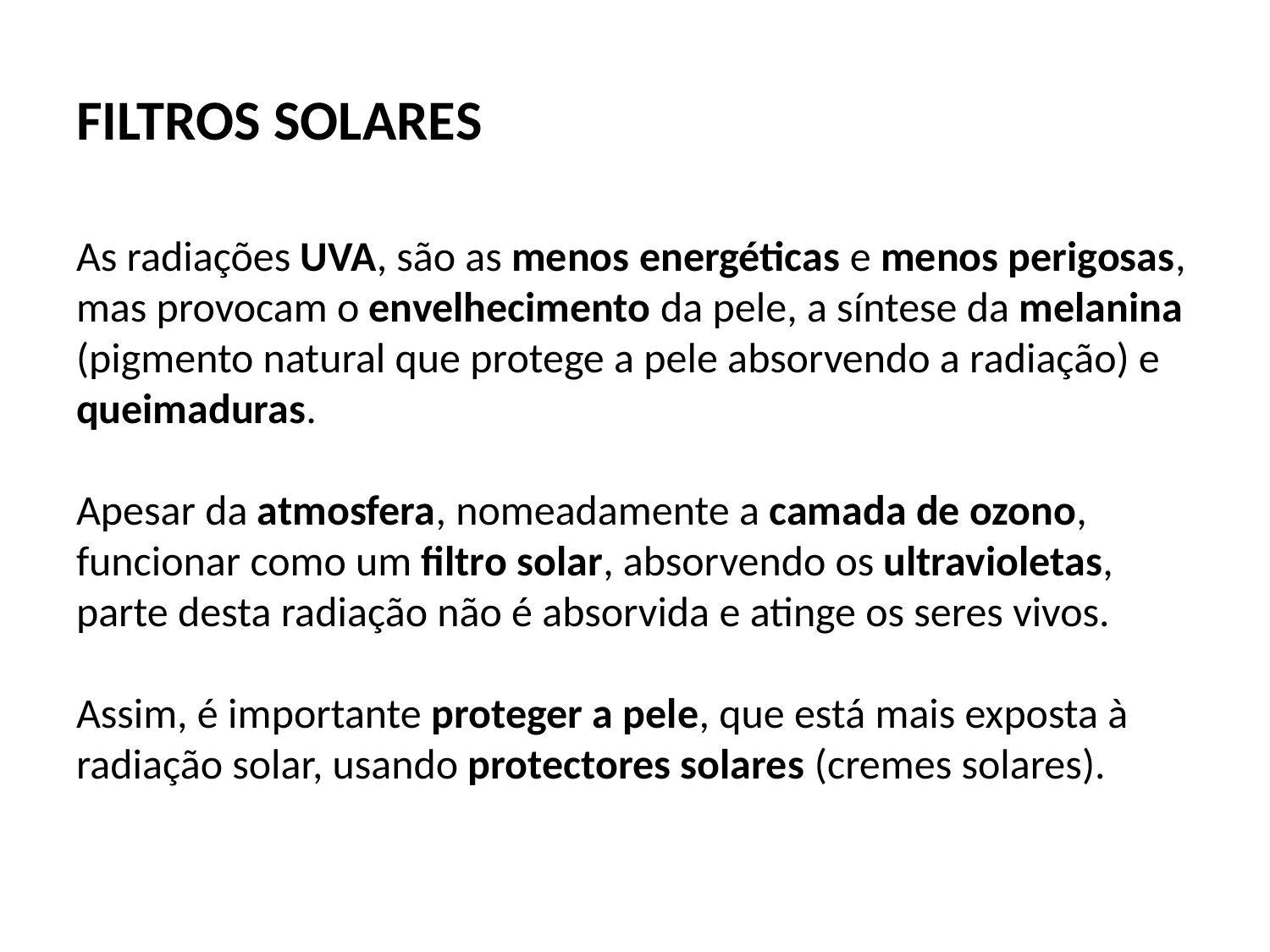

# FILTROS SOLARES
As radiações UVA, são as menos energéticas e menos perigosas, mas provocam o envelhecimento da pele, a síntese da melanina (pigmento natural que protege a pele absorvendo a radiação) e queimaduras.

Apesar da atmosfera, nomeadamente a camada de ozono,
funcionar como um filtro solar, absorvendo os ultravioletas,
parte desta radiação não é absorvida e atinge os seres vivos.

Assim, é importante proteger a pele, que está mais exposta à radiação solar, usando protectores solares (cremes solares).